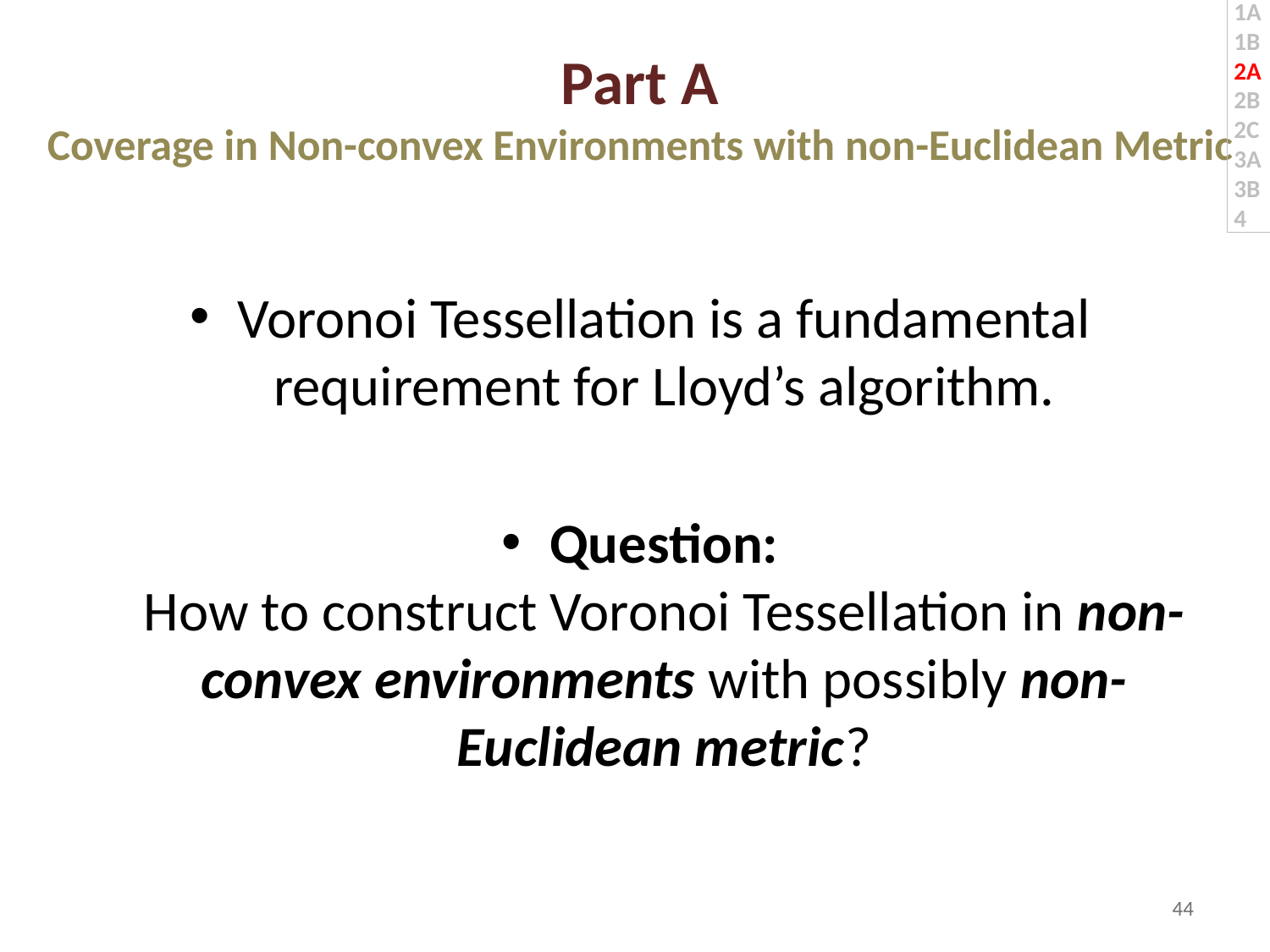

1A
1B
2A
2B
2C 3A
3B
4
# Part A Coverage in Non-convex Environments with non-Euclidean Metric
Voronoi Tessellation is a fundamental requirement for Lloyd’s algorithm.

Question:
How to construct Voronoi Tessellation in non-convex environments with possibly non-Euclidean metric?
44